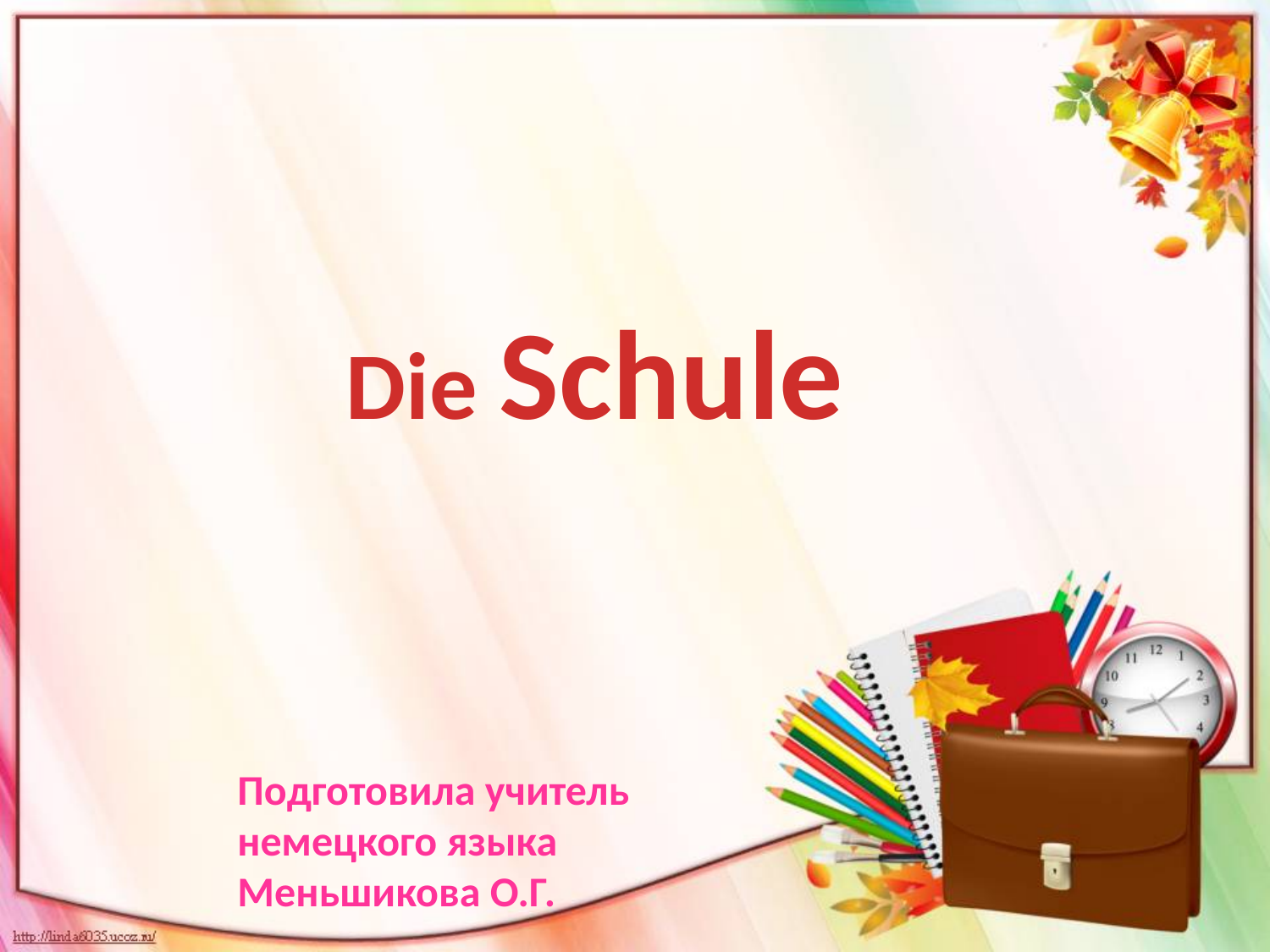

Die Schule

Подготовила учитель немецкого языка Меньшикова О.Г.